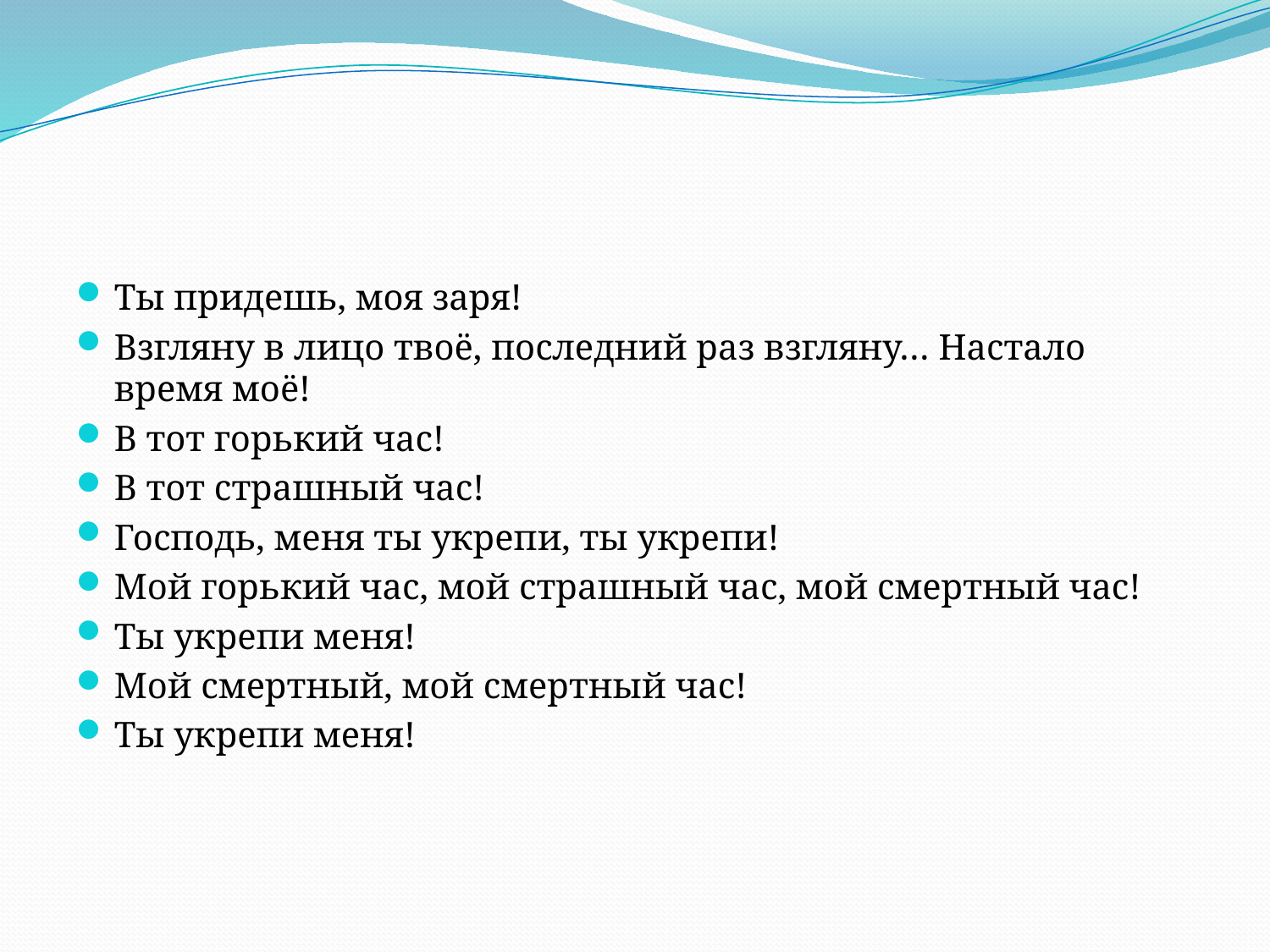

#
Ты придешь, моя заря!
Взгляну в лицо твоё, последний раз взгляну… Настало время моё!
В тот горький час!
В тот страшный час!
Господь, меня ты укрепи, ты укрепи!
Мой горький час, мой страшный час, мой смертный час!
Ты укрепи меня!
Мой смертный, мой смертный час!
Ты укрепи меня!